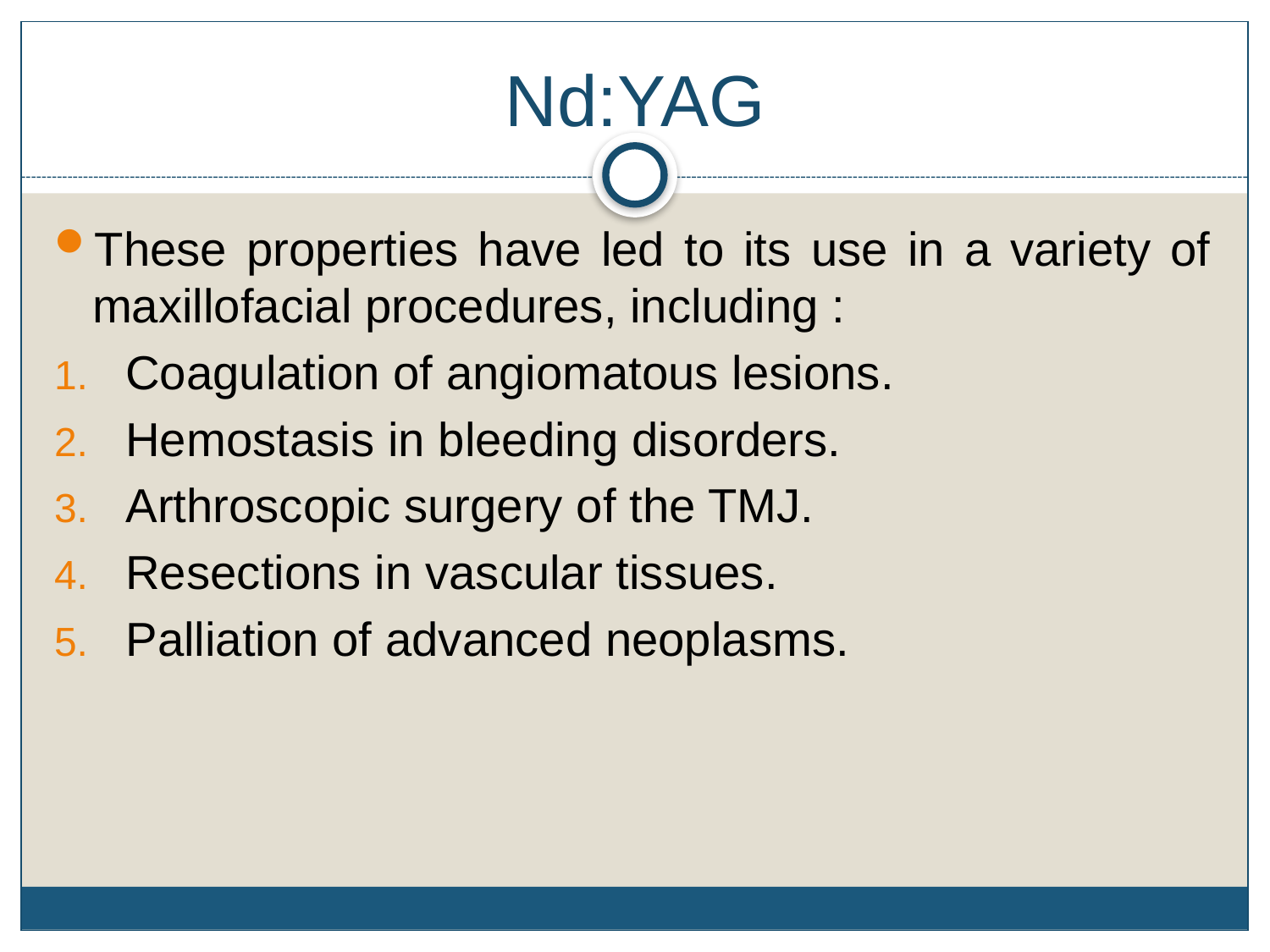

# Nd:YAG
These properties have led to its use in a variety of maxillofacial procedures, including :
Coagulation of angiomatous lesions.
Hemostasis in bleeding disorders.
Arthroscopic surgery of the TMJ.
Resections in vascular tissues.
Palliation of advanced neoplasms.